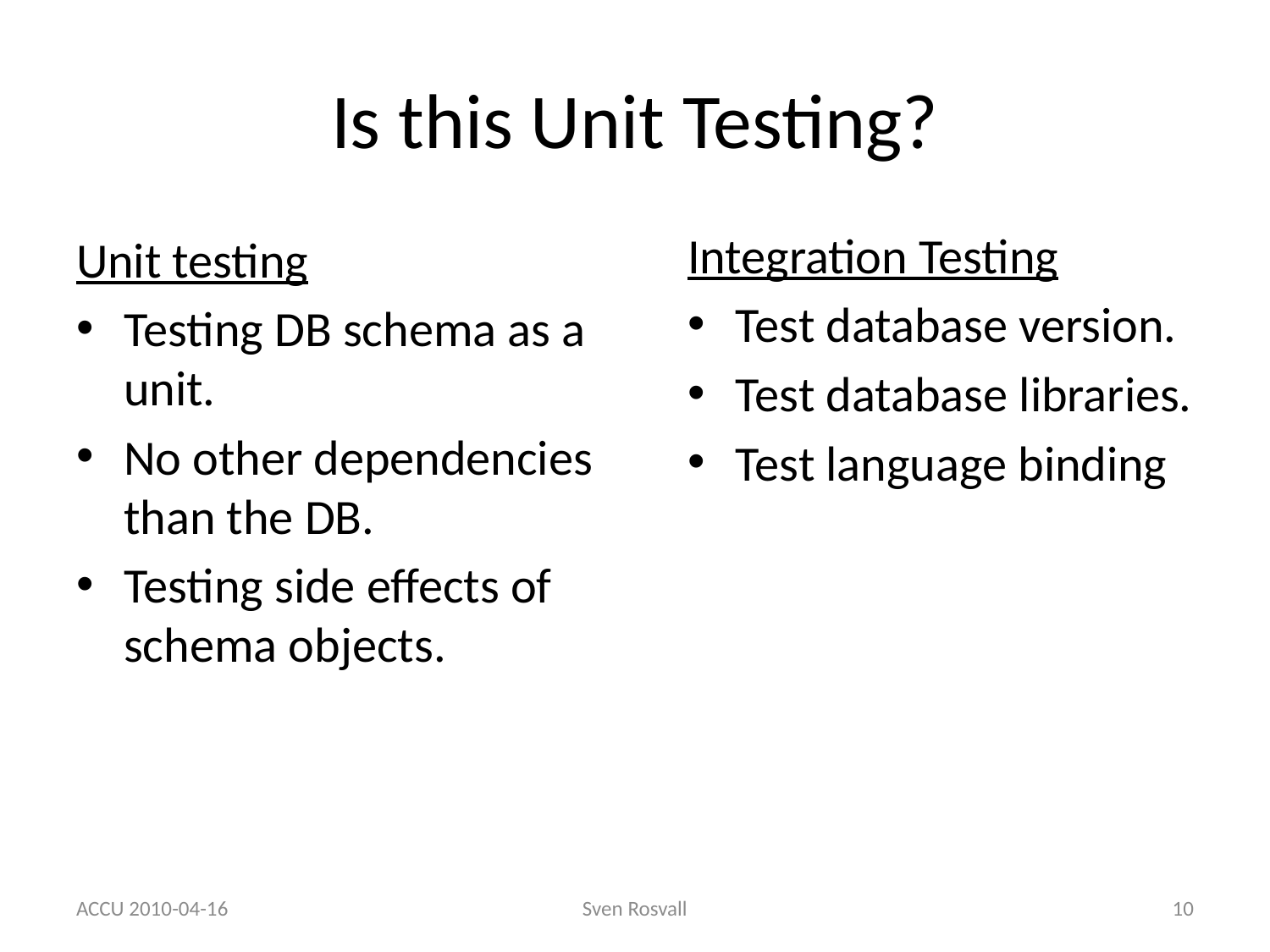

# Is this Unit Testing?
Integration Testing
Test database version.
Test database libraries.
Test language binding
Unit testing
Testing DB schema as a unit.
No other dependencies than the DB.
Testing side effects of schema objects.
ACCU 2010-04-16
Sven Rosvall
10